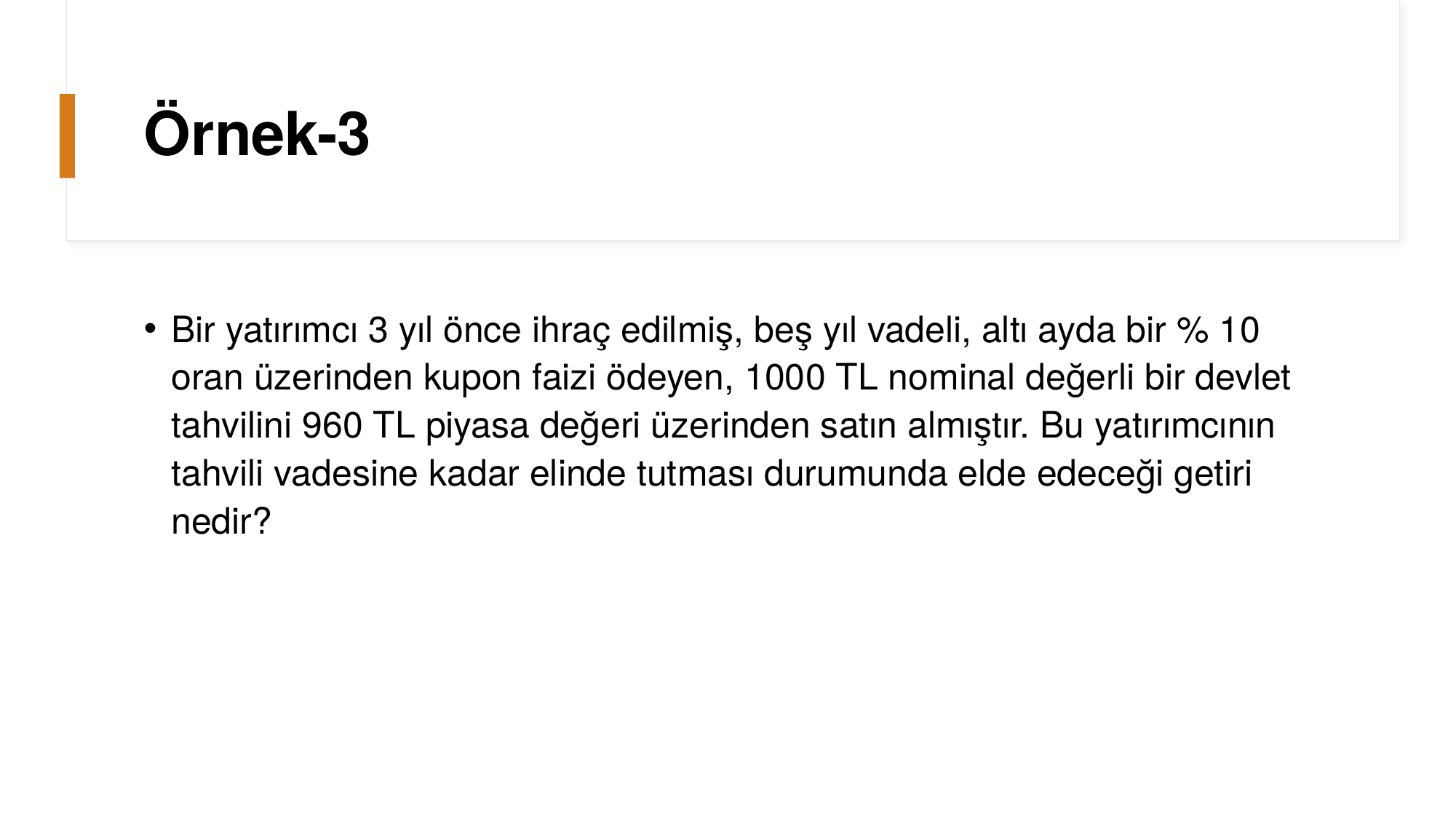

# Örnek-3
Bir yatırımcı 3 yıl önce ihraç edilmiş, beş yıl vadeli, altı ayda bir % 10 oran üzerinden kupon faizi ödeyen, 1000 TL nominal değerli bir devlet tahvilini 960 TL piyasa değeri üzerinden satın almıştır. Bu yatırımcının tahvili vadesine kadar elinde tutması durumunda elde edeceği getiri nedir?